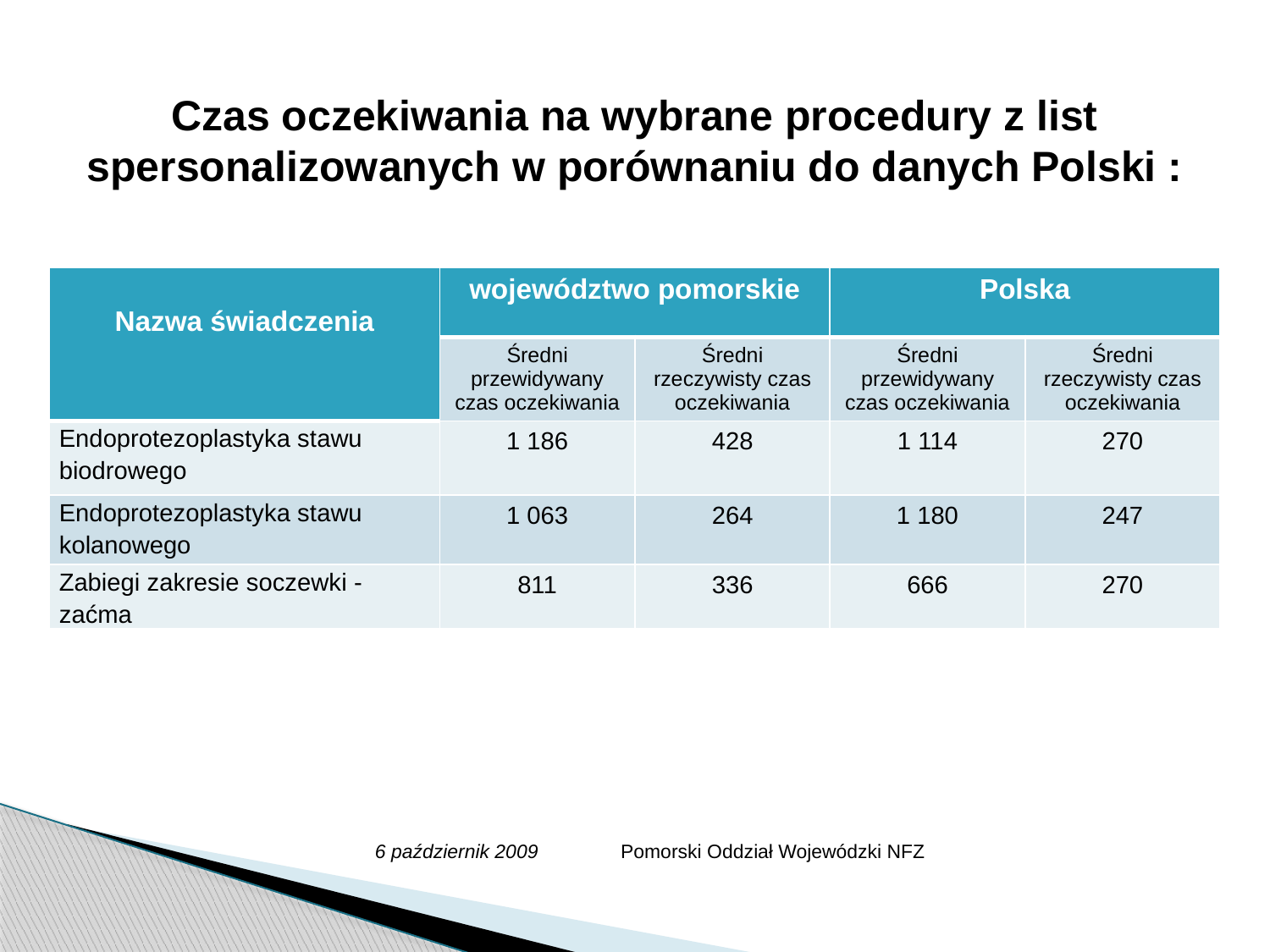

# Czas oczekiwania na wybrane procedury z list spersonalizowanych w porównaniu do danych Polski :
| Nazwa świadczenia | województwo pomorskie |  | Polska |  |
| --- | --- | --- | --- | --- |
|  | Średni przewidywany czas oczekiwania | Średni rzeczywisty czas oczekiwania | Średni przewidywany czas oczekiwania | Średni rzeczywisty czas oczekiwania |
| Endoprotezoplastyka stawu biodrowego | 1 186 | 428 | 1 114 | 270 |
| Endoprotezoplastyka stawu kolanowego | 1 063 | 264 | 1 180 | 247 |
| Zabiegi zakresie soczewki - zaćma | 811 | 336 | 666 | 270 |
6 październik 2009               Pomorski Oddział Wojewódzki NFZ